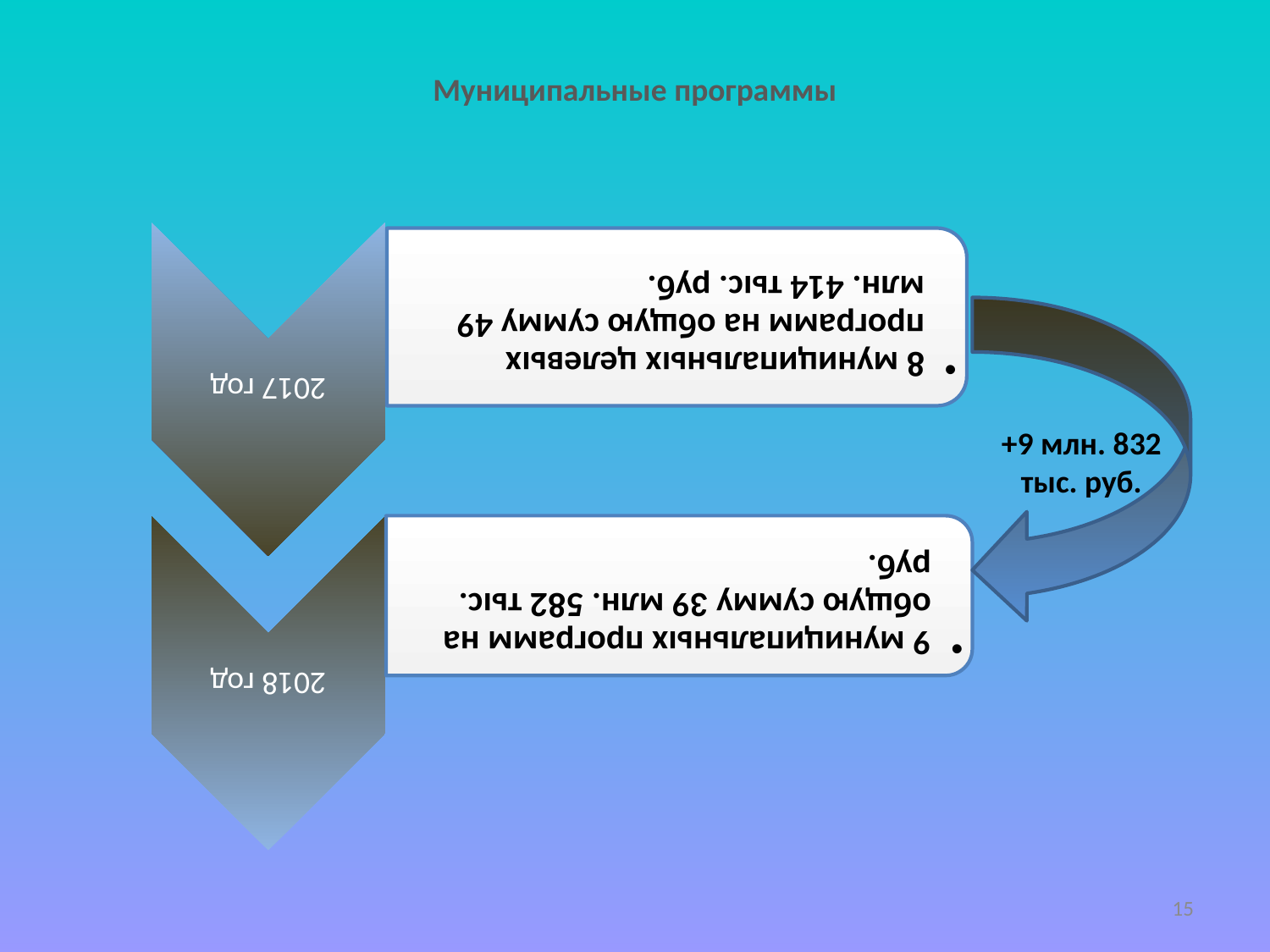

# Муниципальные программы
2017 год
8 муниципальных целевых программ на общую сумму 49 млн. 414 тыс. руб.
2018 год
9 муниципальных программ на общую сумму 39 млн. 582 тыс. руб.
+9 млн. 832 тыс. руб.
15